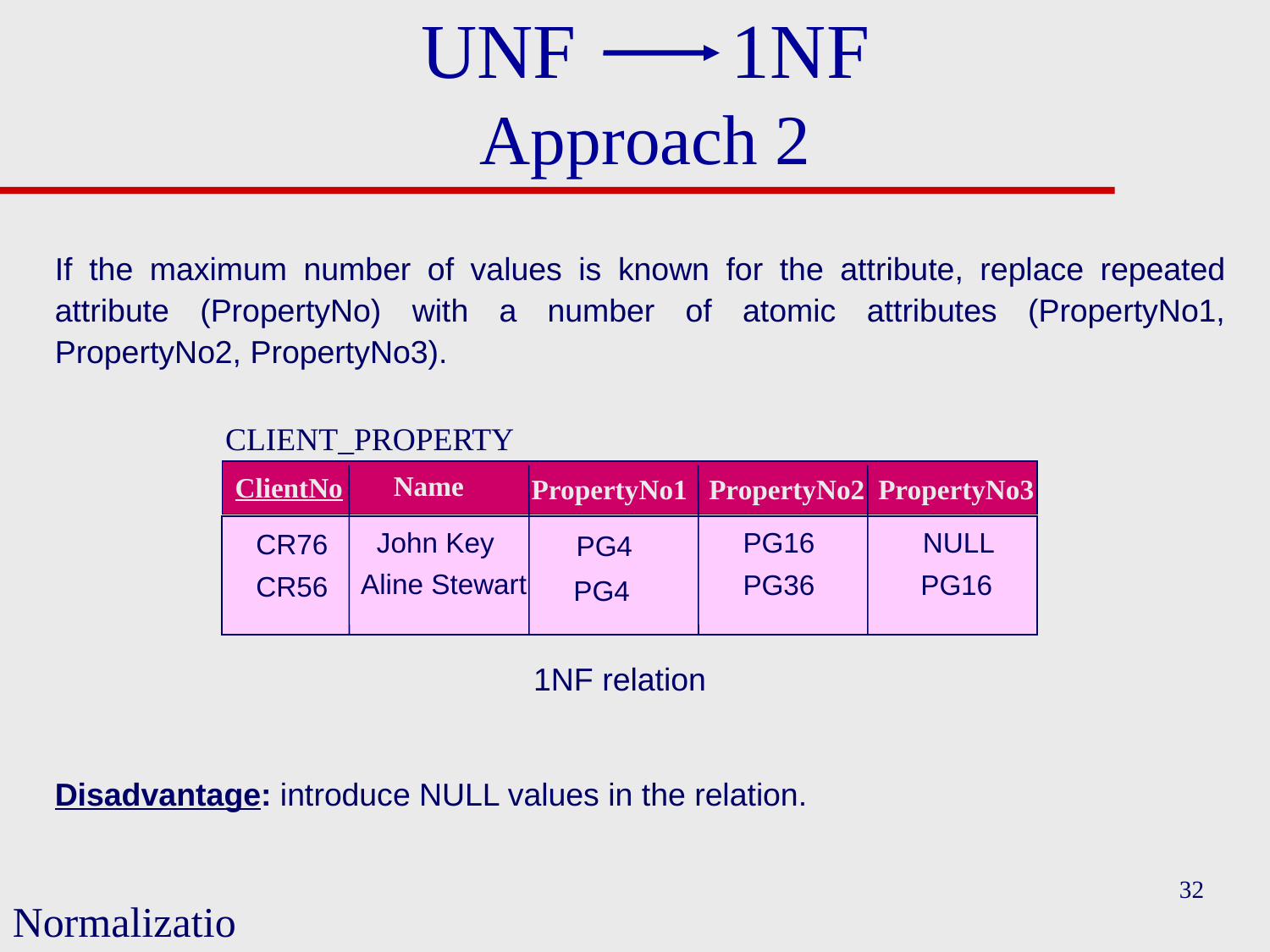

UNF        1NF
Approach 2

If the maximum number of values is known for the attribute, replace repeated attribute (PropertyNo) with a number of atomic attributes (PropertyNo1, PropertyNo2, PropertyNo3).

			           1NF relation

Disadvantage: introduce NULL values in the relation.

CLIENT_PROPERTY

Name
ClientNo

PropertyNo1

PropertyNo2

PropertyNo3

John Key
PG16
NULL
CR76
PG4
Aline Stewart
PG36
PG16
CR56
PG4
32
Normalization